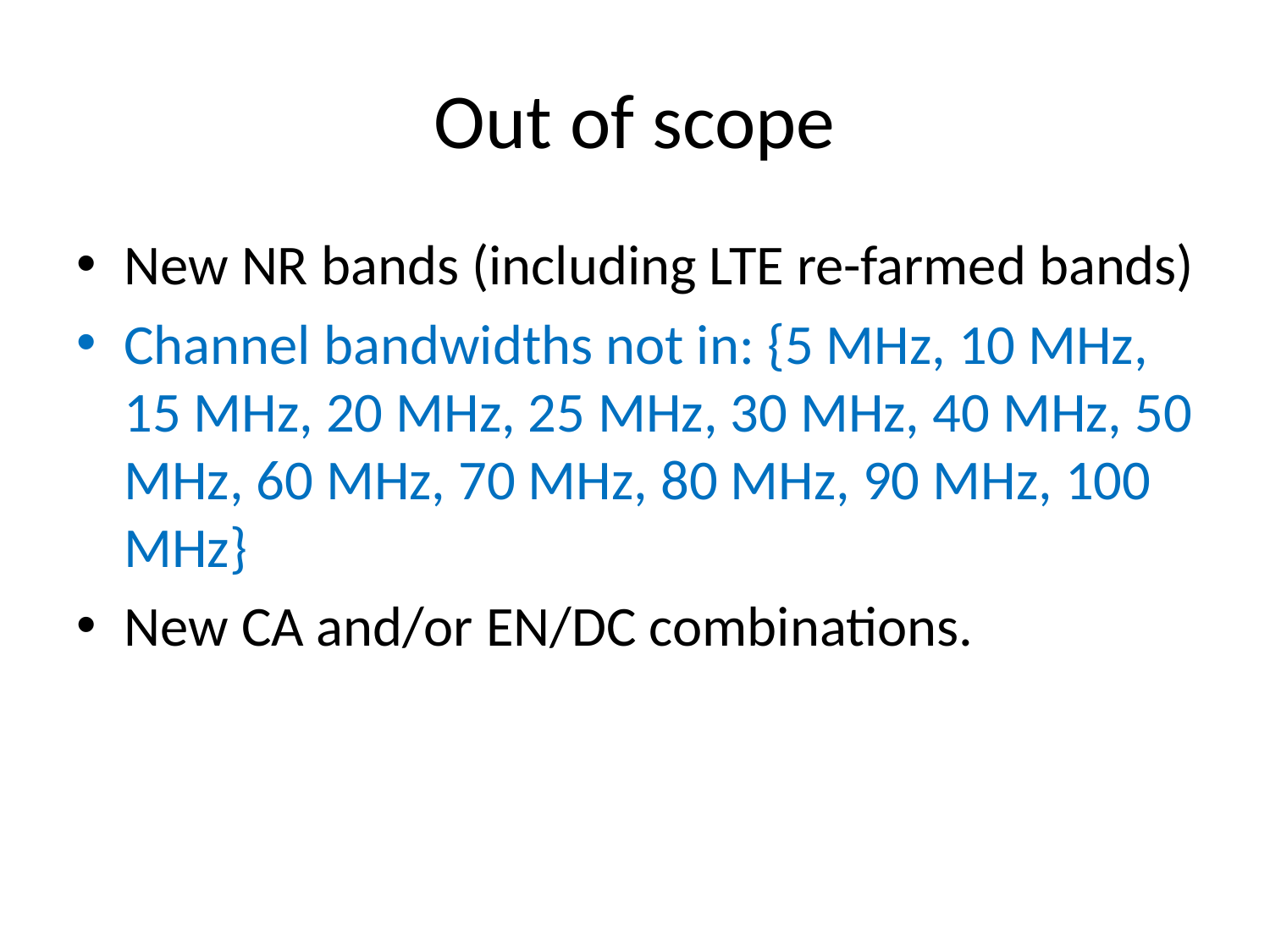

# Out of scope
New NR bands (including LTE re-farmed bands)
Channel bandwidths not in: {5 MHz, 10 MHz, 15 MHz, 20 MHz, 25 MHz, 30 MHz, 40 MHz, 50 MHz, 60 MHz, 70 MHz, 80 MHz, 90 MHz, 100 MHz}
New CA and/or EN/DC combinations.